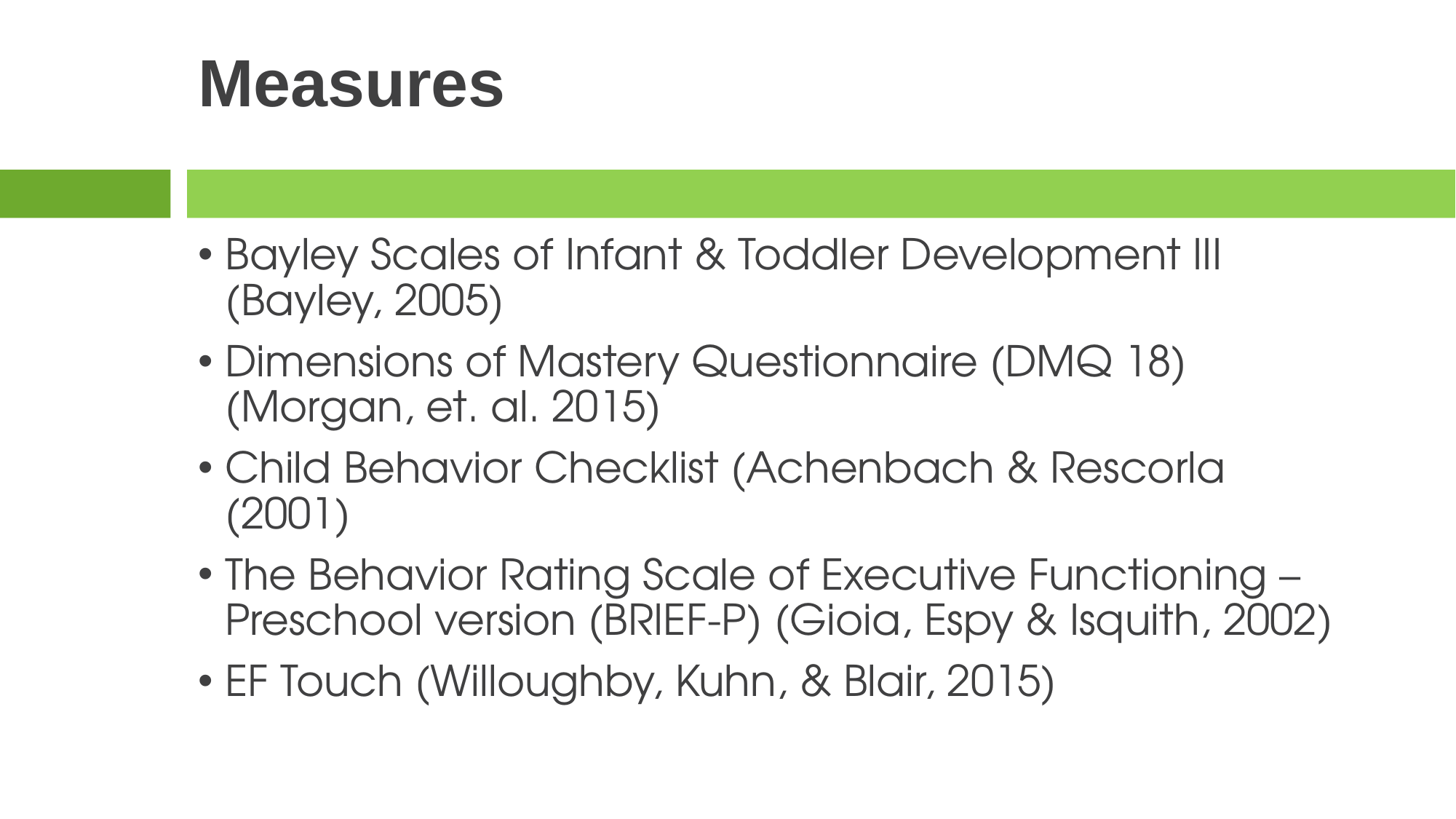

# Measures
Bayley Scales of Infant & Toddler Development III (Bayley, 2005)
Dimensions of Mastery Questionnaire (DMQ 18) (Morgan, et. al. 2015)
Child Behavior Checklist (Achenbach & Rescorla (2001)
The Behavior Rating Scale of Executive Functioning – Preschool version (BRIEF-P) (Gioia, Espy & Isquith, 2002)
EF Touch (Willoughby, Kuhn, & Blair, 2015)